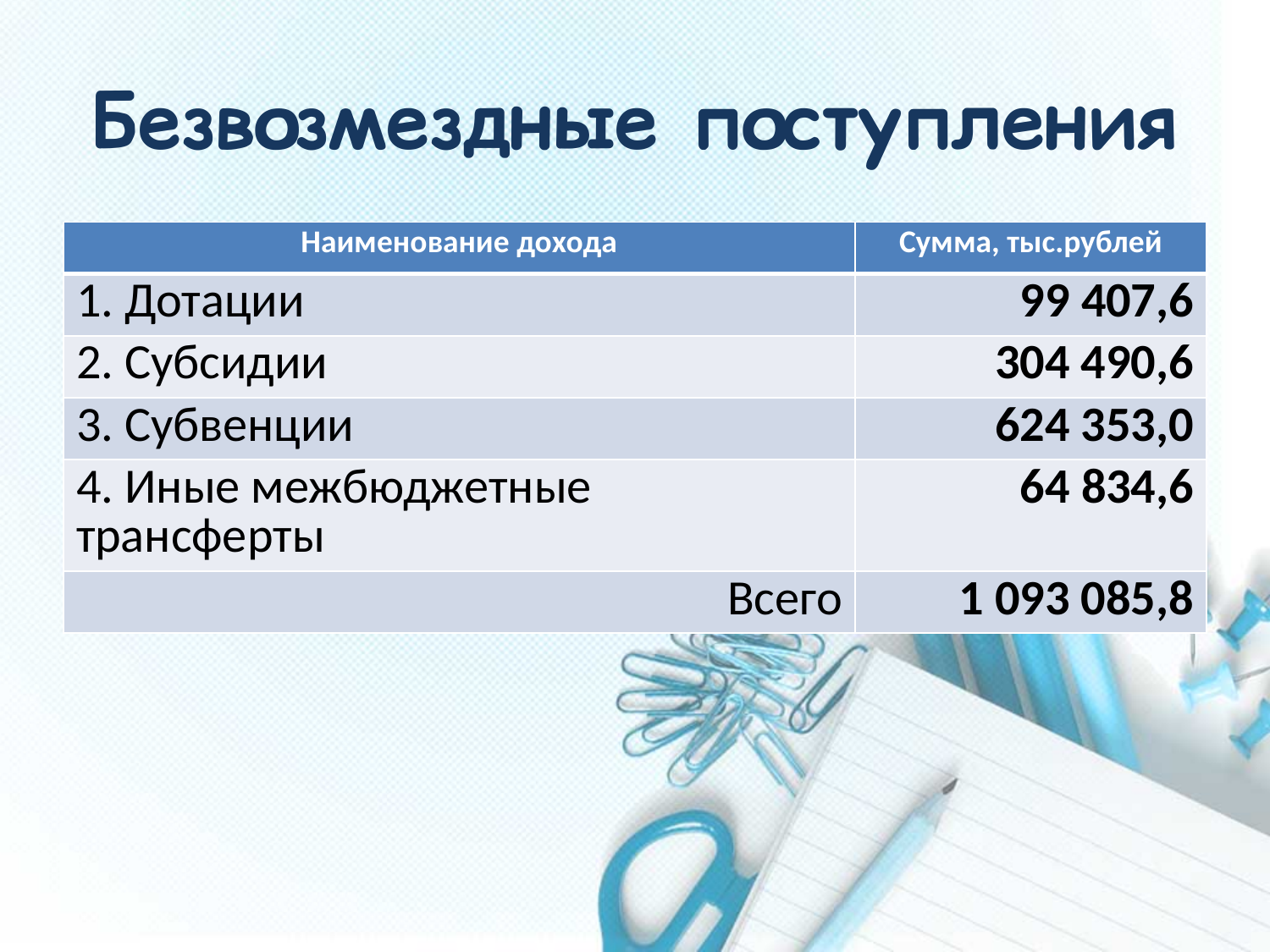

# Безвозмездные поступления
| Наименование дохода | Сумма, тыс.рублей |
| --- | --- |
| 1. Дотации | 99 407,6 |
| 2. Субсидии | 304 490,6 |
| 3. Субвенции | 624 353,0 |
| 4. Иные межбюджетные трансферты | 64 834,6 |
| Всего | 1 093 085,8 |